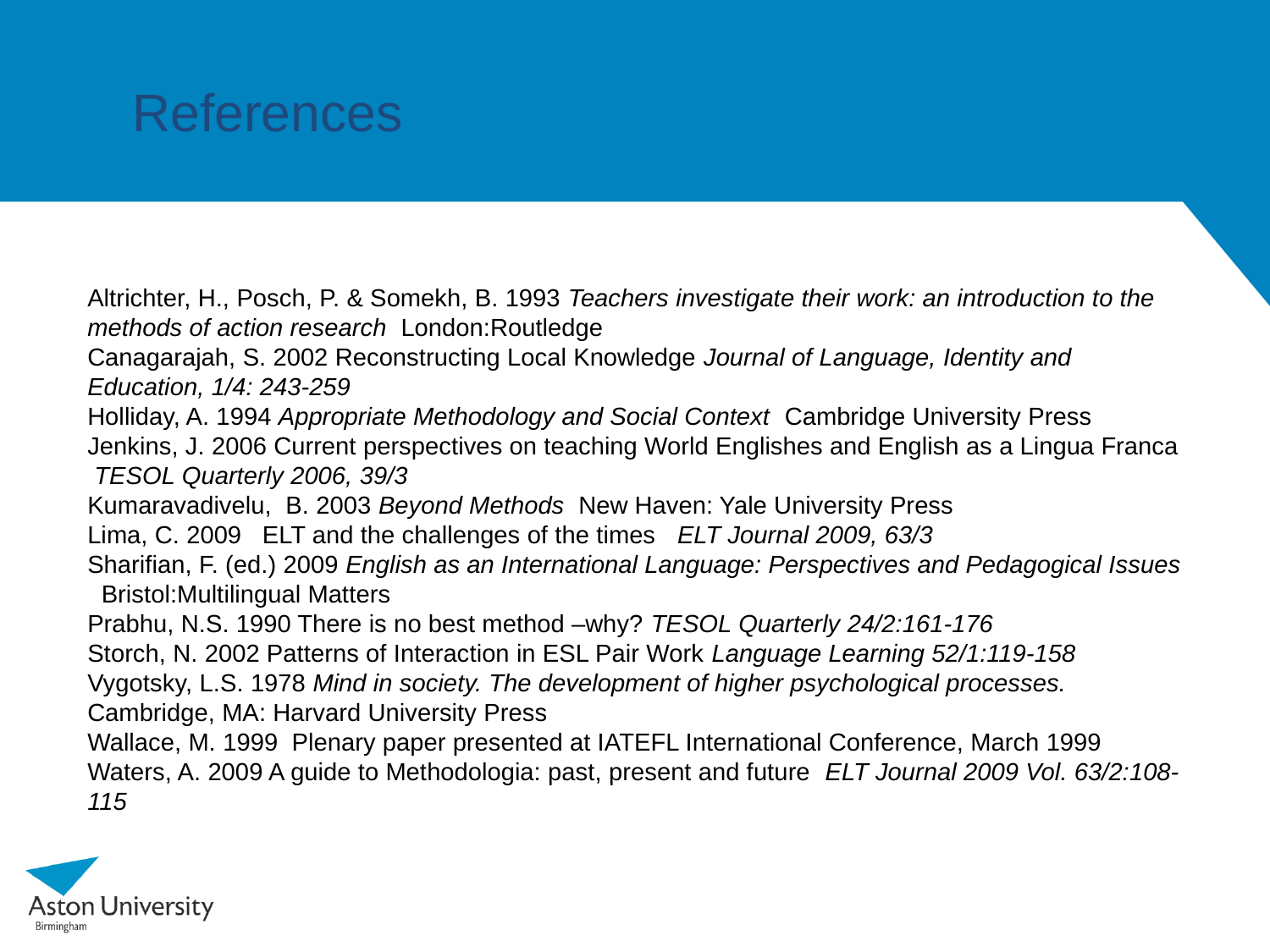

References
Altrichter, H., Posch, P. & Somekh, B. 1993 Teachers investigate their work: an introduction to the methods of action research  London:Routledge
Canagarajah, S. 2002 Reconstructing Local Knowledge Journal of Language, Identity and Education, 1/4: 243-259
Holliday, A. 1994 Appropriate Methodology and Social Context  Cambridge University Press
Jenkins, J. 2006 Current perspectives on teaching World Englishes and English as a Lingua Franca  TESOL Quarterly 2006, 39/3
Kumaravadivelu,  B. 2003 Beyond Methods  New Haven: Yale University Press
Lima, C. 2009   ELT and the challenges of the times   ELT Journal 2009, 63/3
Sharifian, F. (ed.) 2009 English as an International Language: Perspectives and Pedagogical Issues   Bristol:Multilingual Matters
Prabhu, N.S. 1990 There is no best method –why? TESOL Quarterly 24/2:161-176
Storch, N. 2002 Patterns of Interaction in ESL Pair Work Language Learning 52/1:119-158
Vygotsky, L.S. 1978 Mind in society. The development of higher psychological processes.
Cambridge, MA: Harvard University Press
Wallace, M. 1999  Plenary paper presented at IATEFL International Conference, March 1999
Waters, A. 2009 A guide to Methodologia: past, present and future  ELT Journal 2009 Vol. 63/2:108-115